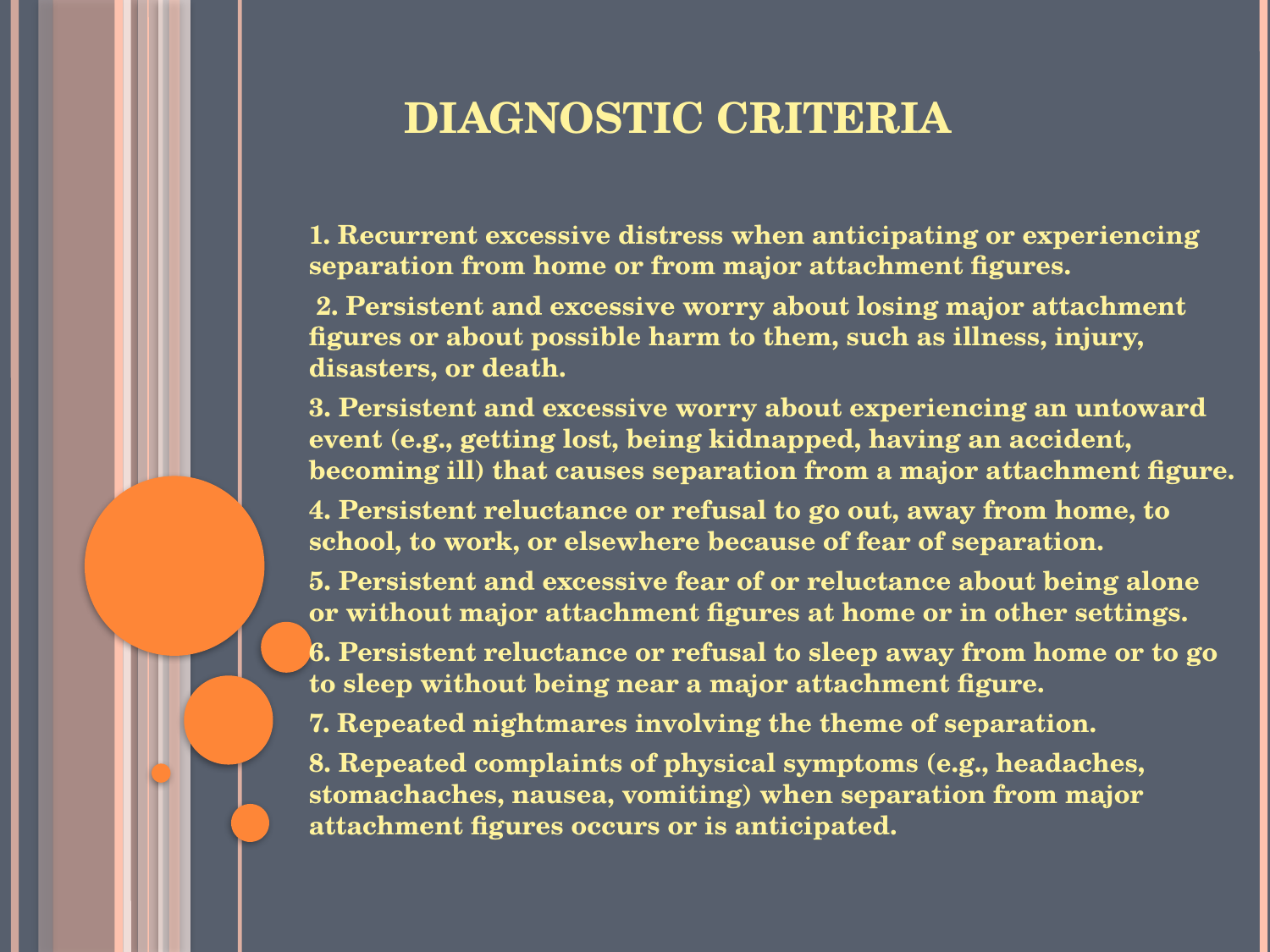

# Diagnostic criteria
1. Recurrent excessive distress when anticipating or experiencing separation from home or from major attachment figures.
 2. Persistent and excessive worry about losing major attachment figures or about possible harm to them, such as illness, injury, disasters, or death.
3. Persistent and excessive worry about experiencing an untoward event (e.g., getting lost, being kidnapped, having an accident, becoming ill) that causes separation from a major attachment figure.
4. Persistent reluctance or refusal to go out, away from home, to school, to work, or elsewhere because of fear of separation.
5. Persistent and excessive fear of or reluctance about being alone or without major attachment figures at home or in other settings.
6. Persistent reluctance or refusal to sleep away from home or to go to sleep without being near a major attachment figure.
7. Repeated nightmares involving the theme of separation.
8. Repeated complaints of physical symptoms (e.g., headaches, stomachaches, nausea, vomiting) when separation from major attachment figures occurs or is anticipated.